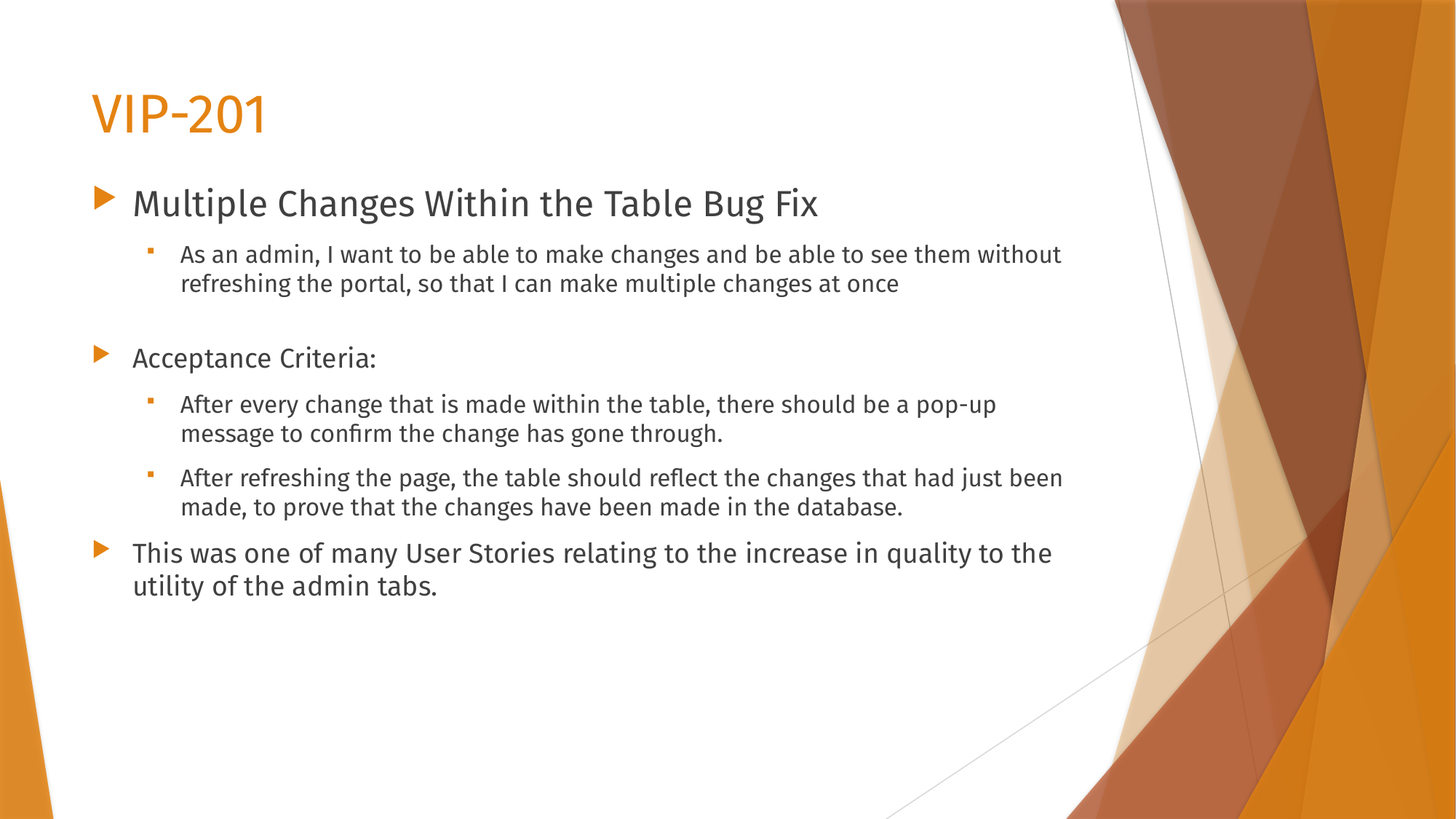

# VIP-201
Multiple Changes Within the Table Bug Fix
As an admin, I want to be able to make changes and be able to see them without refreshing the portal, so that I can make multiple changes at once
Acceptance Criteria:
After every change that is made within the table, there should be a pop-up message to confirm the change has gone through.
After refreshing the page, the table should reflect the changes that had just been made, to prove that the changes have been made in the database.
This was one of many User Stories relating to the increase in quality to the utility of the admin tabs.